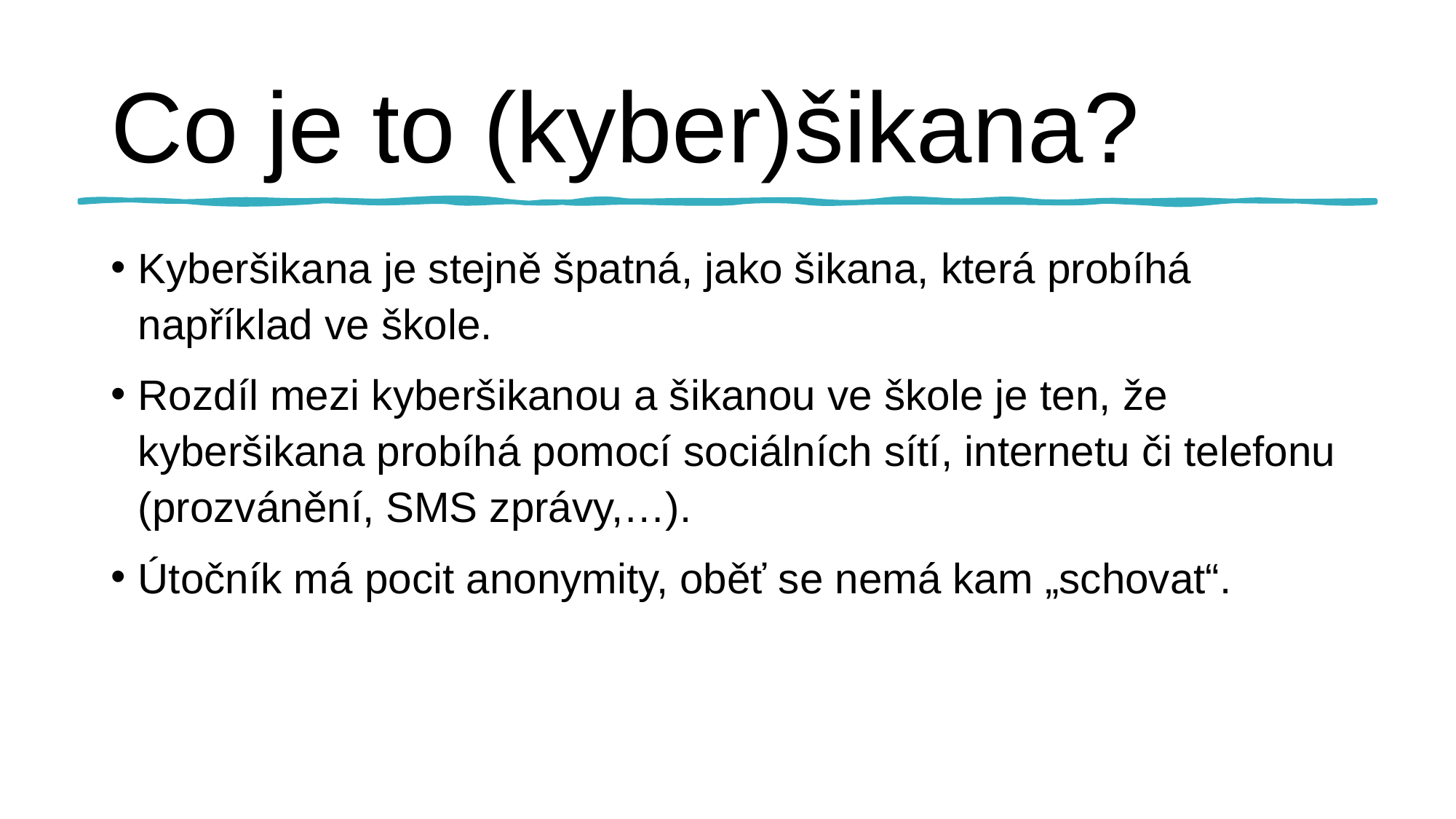

# Co je to (kyber)šikana?

Kyberšikana je stejně špatná, jako šikana, která probíhá například ve škole.
Rozdíl mezi kyberšikanou a šikanou ve škole je ten, že kyberšikana probíhá pomocí sociálních sítí, internetu či telefonu (prozvánění, SMS zprávy,…).
Útočník má pocit anonymity, oběť se nemá kam „schovat“.
3